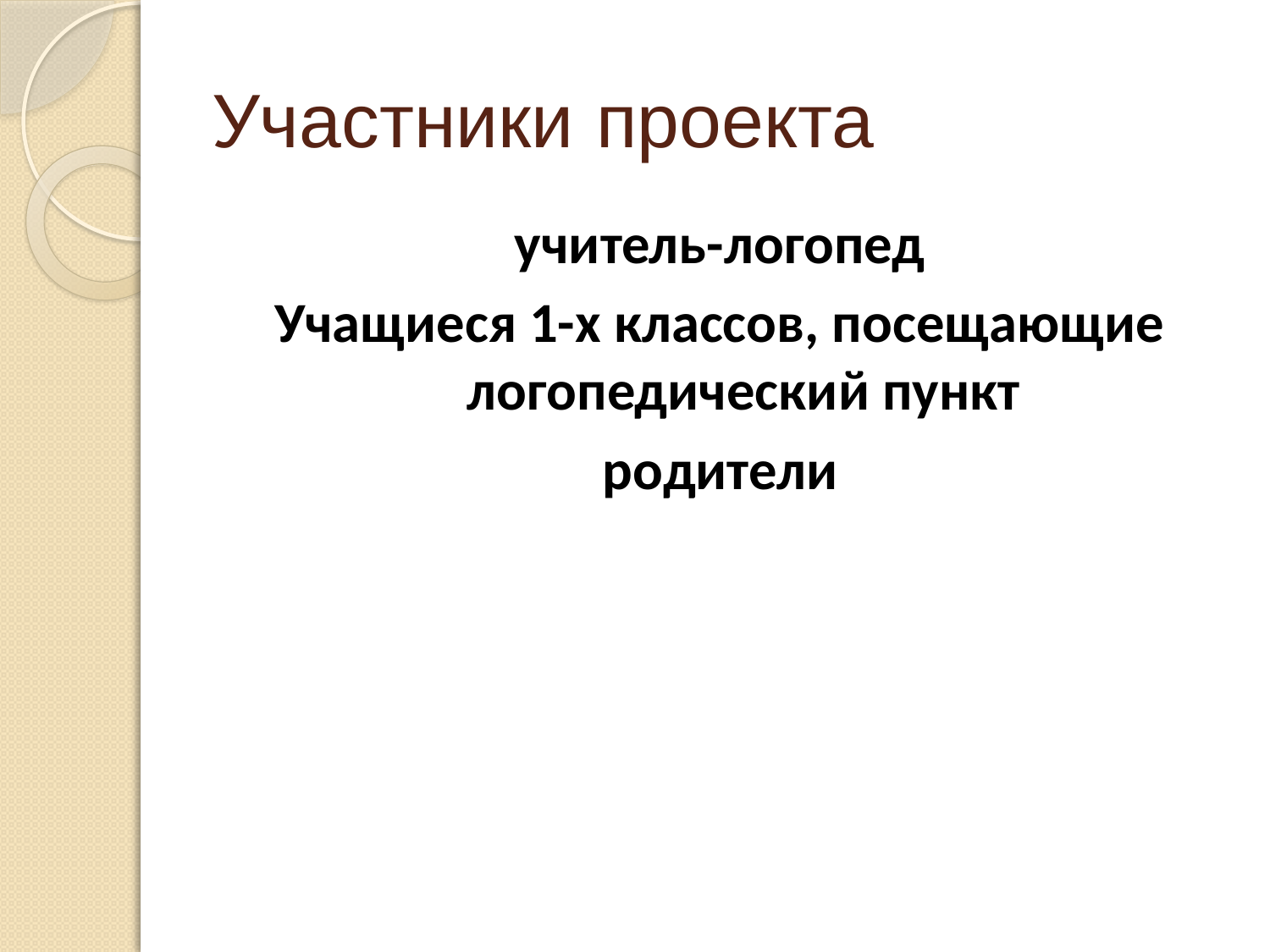

# Участники проекта
учитель-логопед
Учащиеся 1-х классов, посещающие логопедический пункт
родители